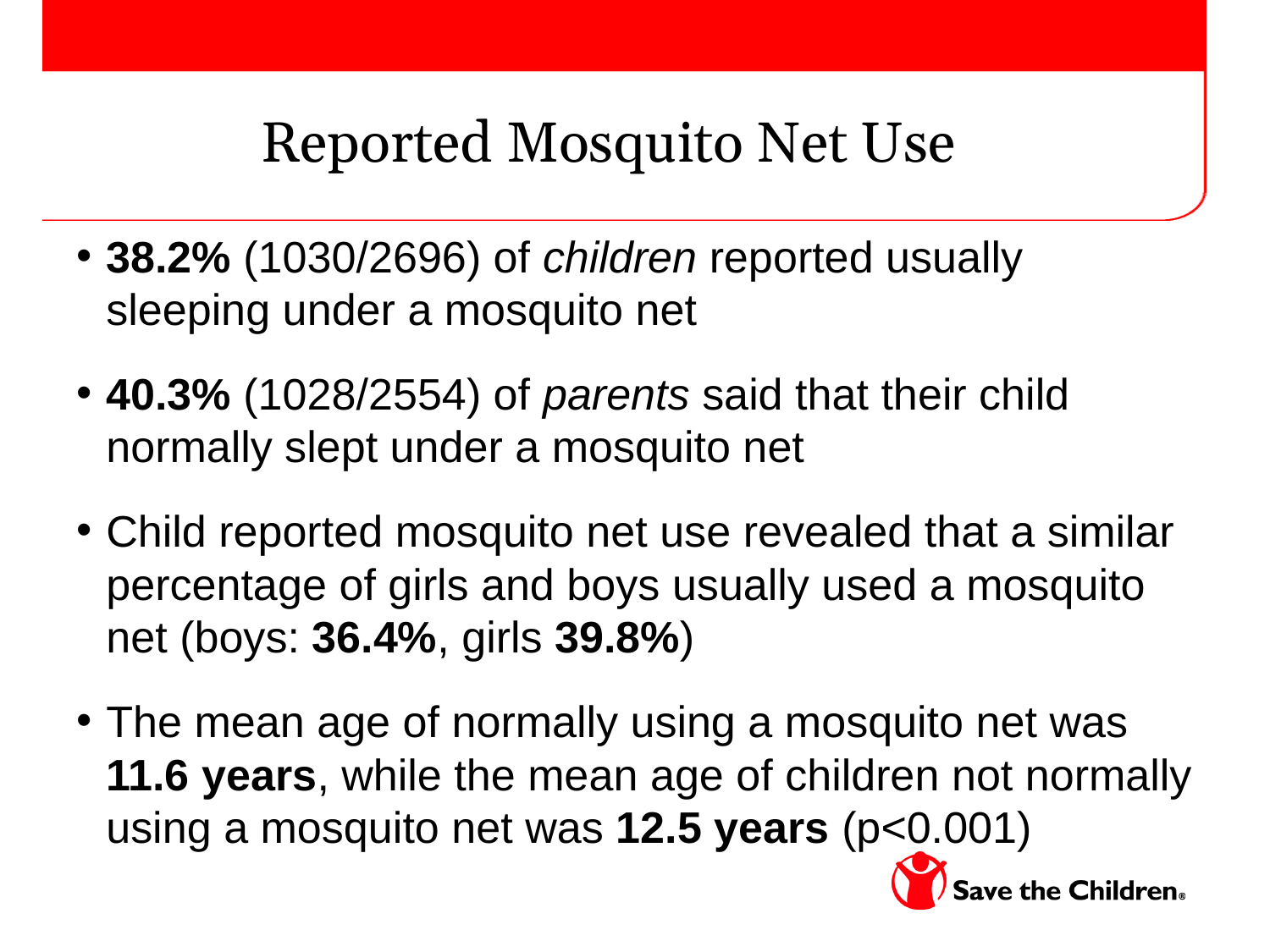

Reported Mosquito Net Use
38.2% (1030/2696) of children reported usually sleeping under a mosquito net
40.3% (1028/2554) of parents said that their child normally slept under a mosquito net
Child reported mosquito net use revealed that a similar percentage of girls and boys usually used a mosquito net (boys: 36.4%, girls 39.8%)
The mean age of normally using a mosquito net was 11.6 years, while the mean age of children not normally using a mosquito net was 12.5 years (p<0.001))